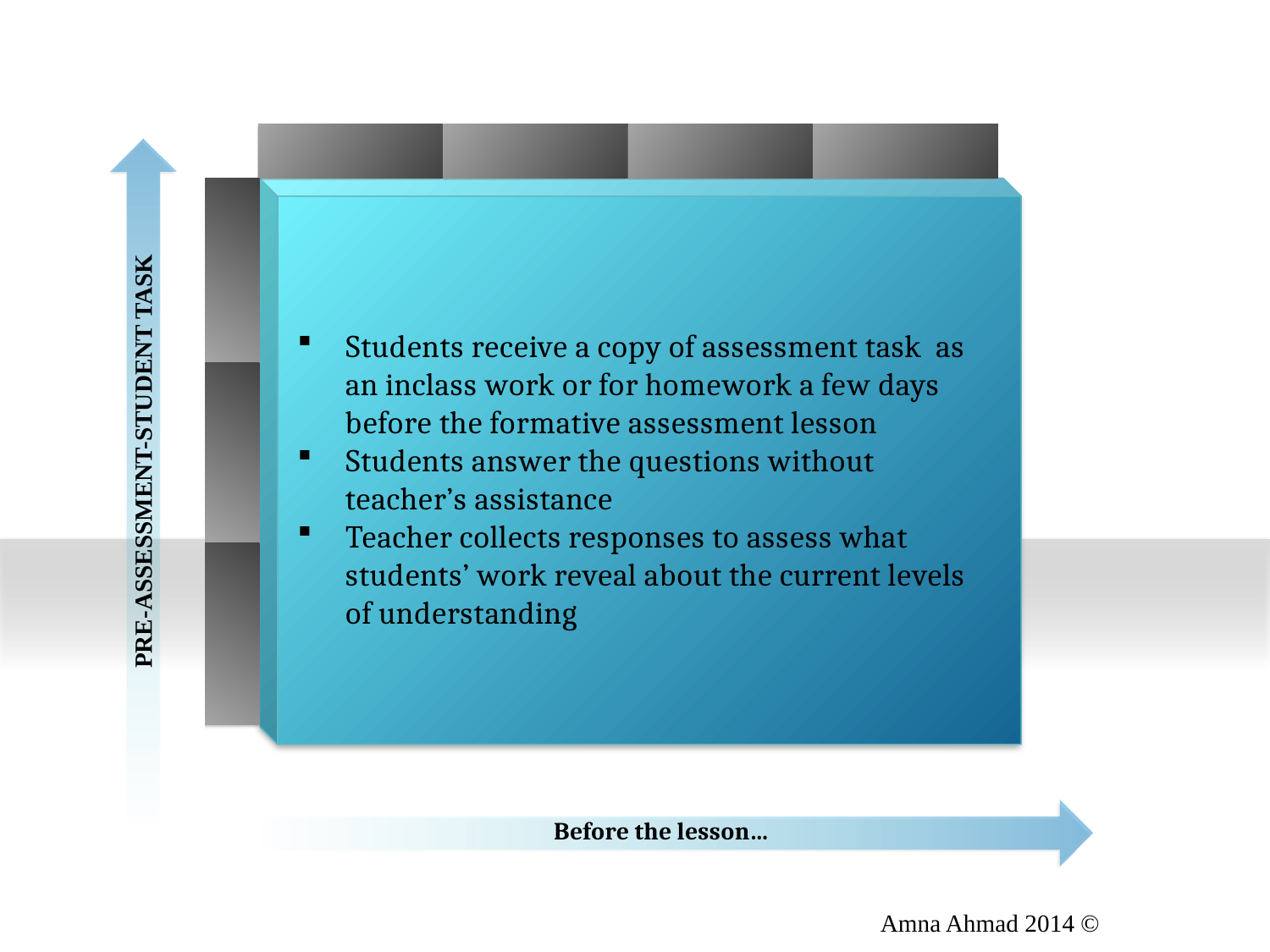

Students receive a copy of assessment task  as an inclass work or for homework a few days before the formative assessment lesson
Students answer the questions without teacher’s assistance
Teacher collects responses to assess what students’ work reveal about the current levels of understanding

PRE-ASSESSMENT-STUDENT TASK

Before the lesson…
Amna Ahmad 2014 ©